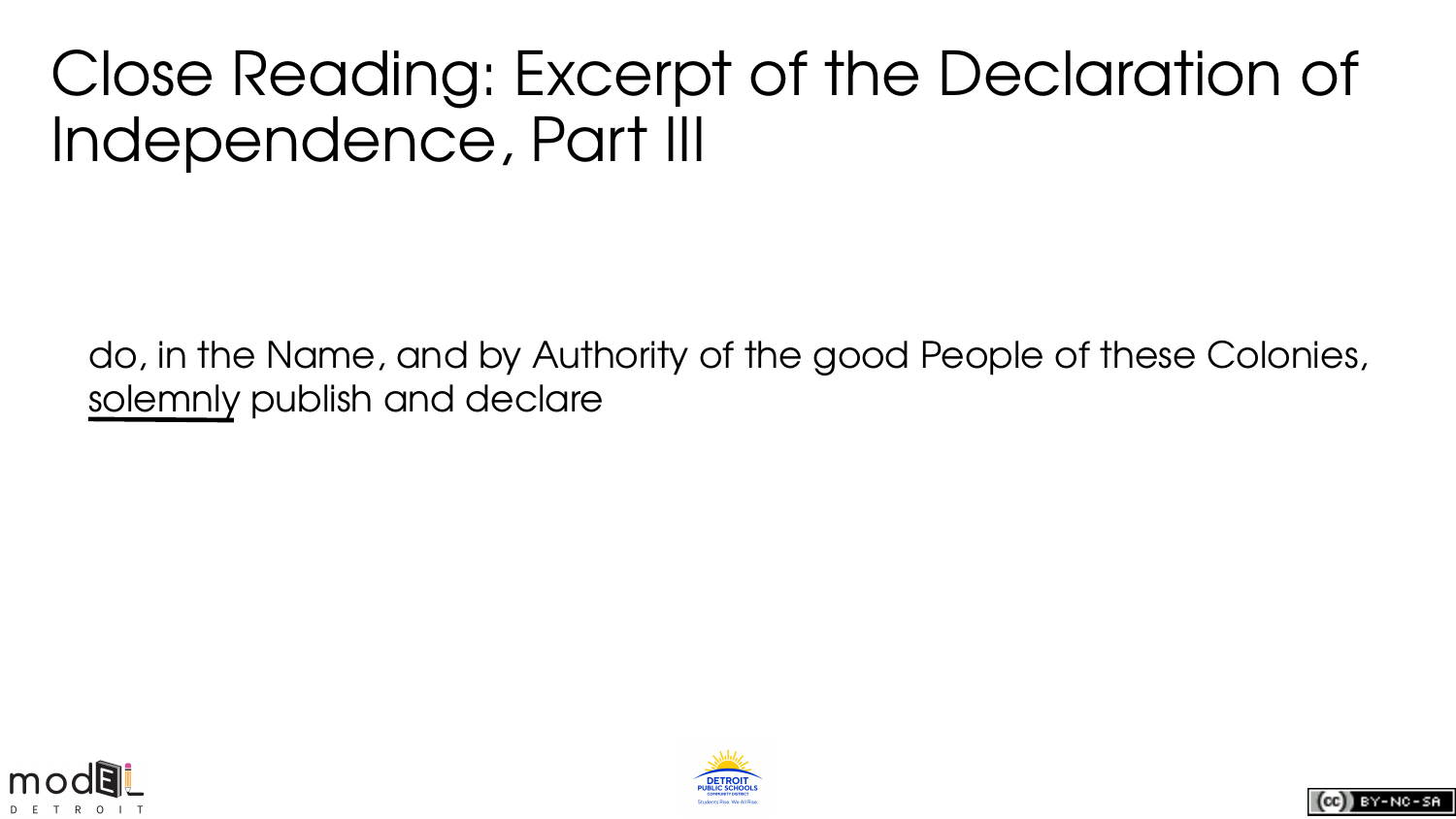

# Close Reading: Excerpt of the Declaration of Independence, Part III

do, in the Name, and by Authority of the good People of these Colonies, solemnly publish and declare